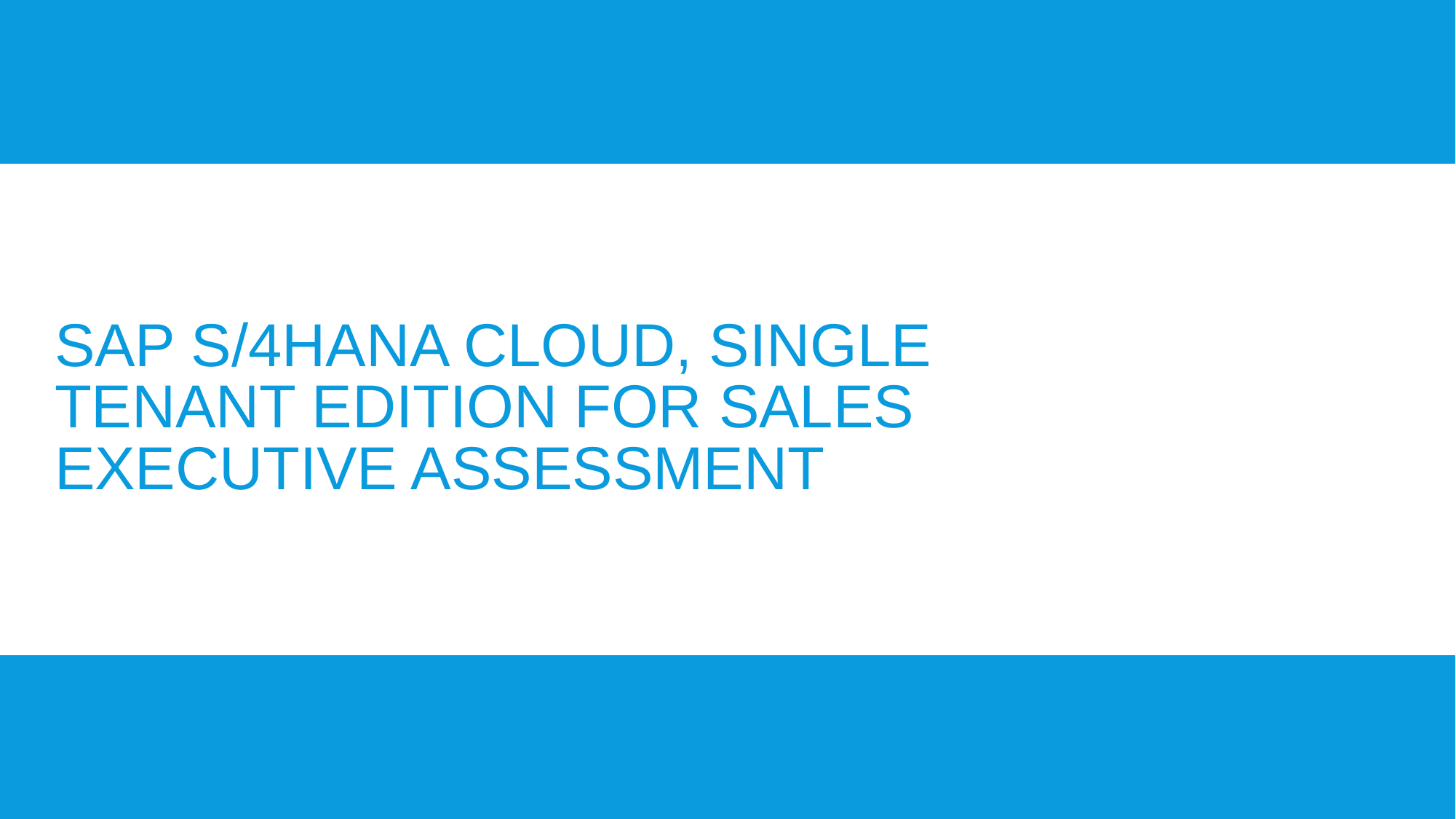

# SAP S/4HANA Cloud, single tenant edition for Sales Executive Assessment